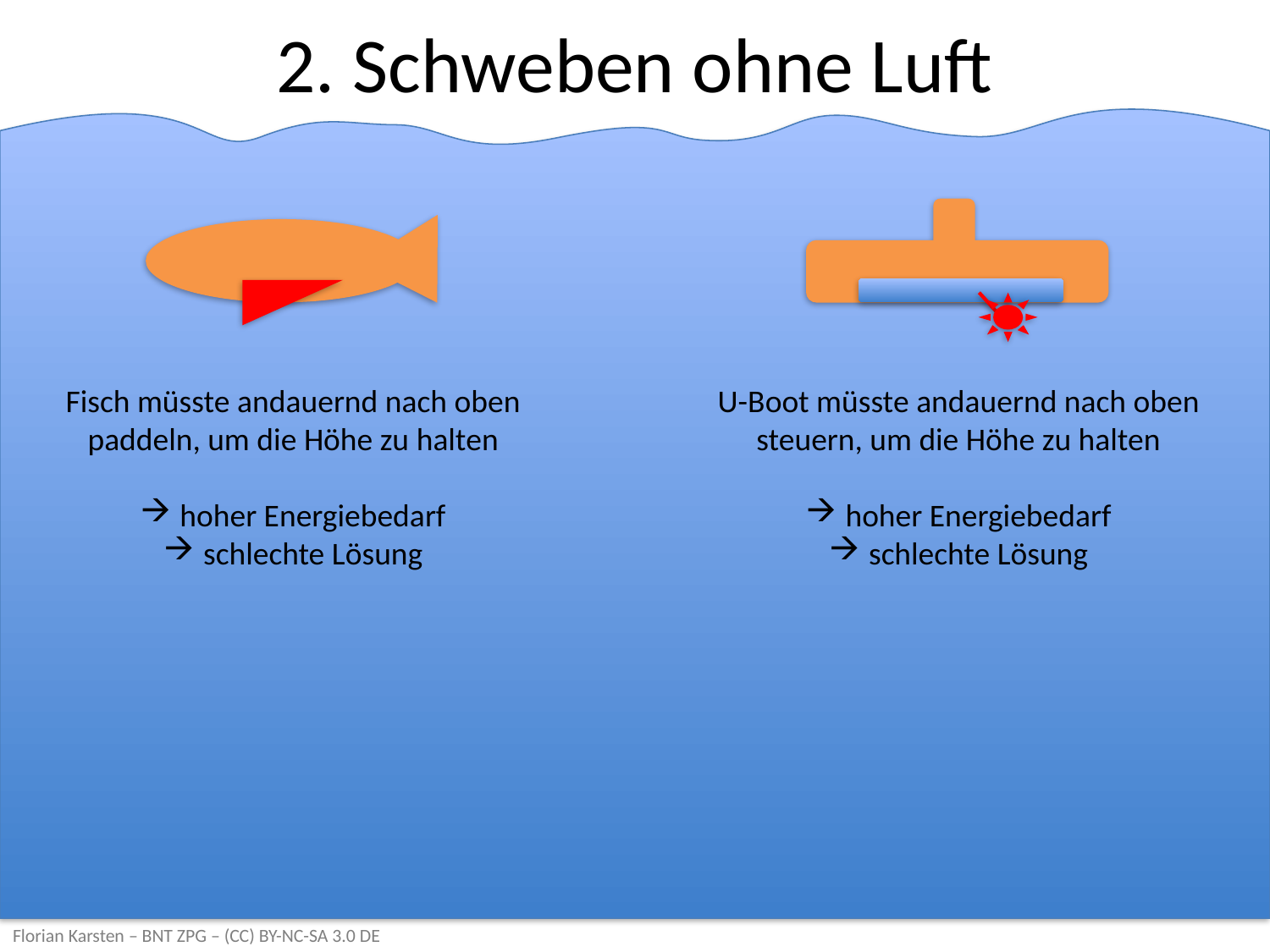

# 2. Schweben ohne Luft

Fisch müsste andauernd nach oben
paddeln, um die Höhe zu halten

hoher Energiebedarf
schlechte Lösung
U-Boot müsste andauernd nach oben
steuern, um die Höhe zu halten

hoher Energiebedarf
schlechte Lösung
Florian Karsten – BNT ZPG – (CC) BY-NC-SA 3.0 DE